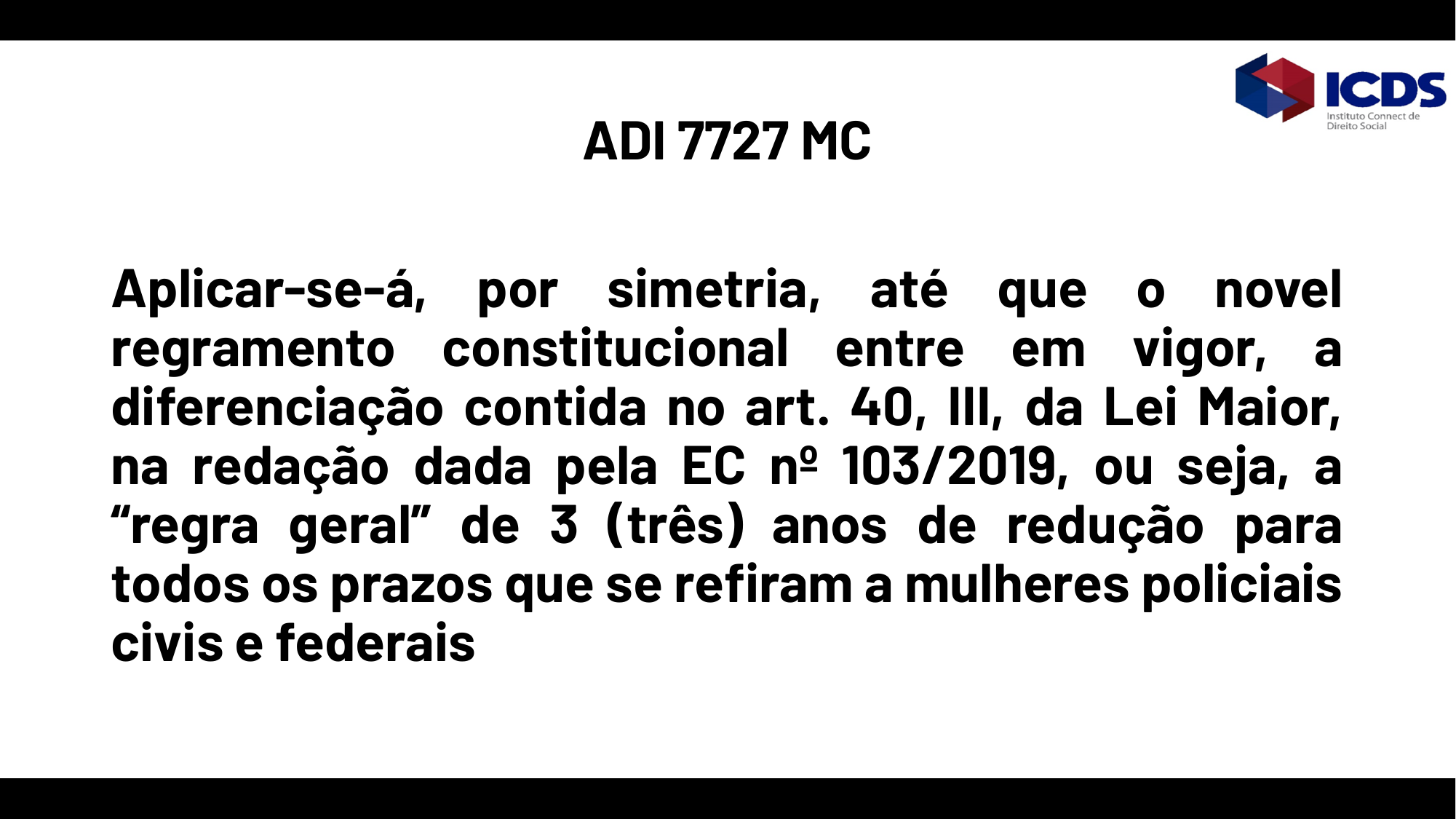

ADI 7727 MC

Aplicar-se-á, por simetria, até que o novel regramento constitucional entre em vigor, a diferenciação contida no art. 40, III, da Lei Maior, na redação dada pela EC nº 103/2019, ou seja, a “regra geral” de 3 (três) anos de redução para todos os prazos que se refiram a mulheres policiais civis e federais